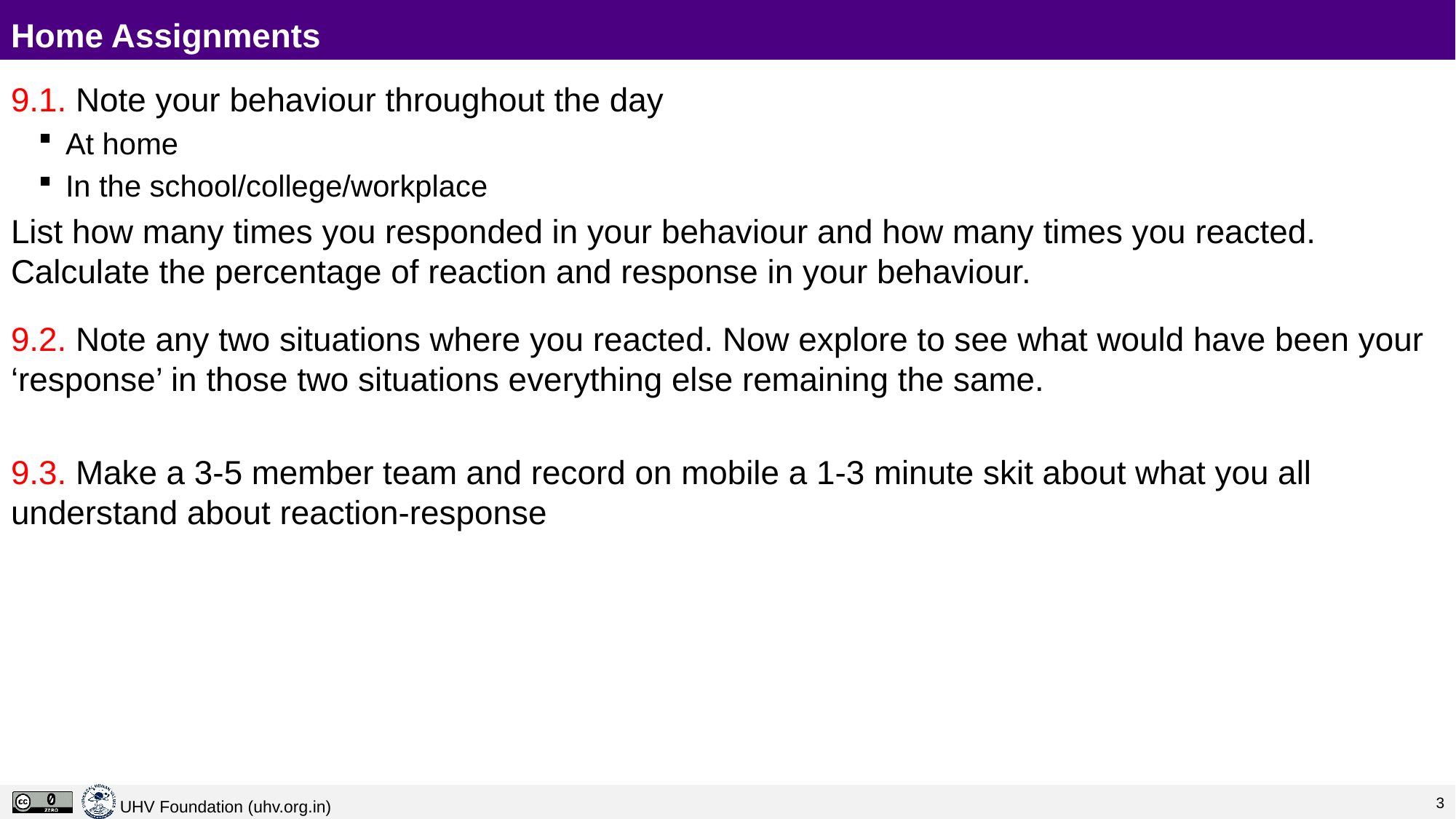

# Home Assignments
9.1. Note your behaviour throughout the day
At home
In the school/college/workplace
List how many times you responded in your behaviour and how many times you reacted. Calculate the percentage of reaction and response in your behaviour.

9.2. Note any two situations where you reacted. Now explore to see what would have been your ‘response’ in those two situations everything else remaining the same.

9.3. Make a 3-5 member team and record on mobile a 1-3 minute skit about what you all understand about reaction-response